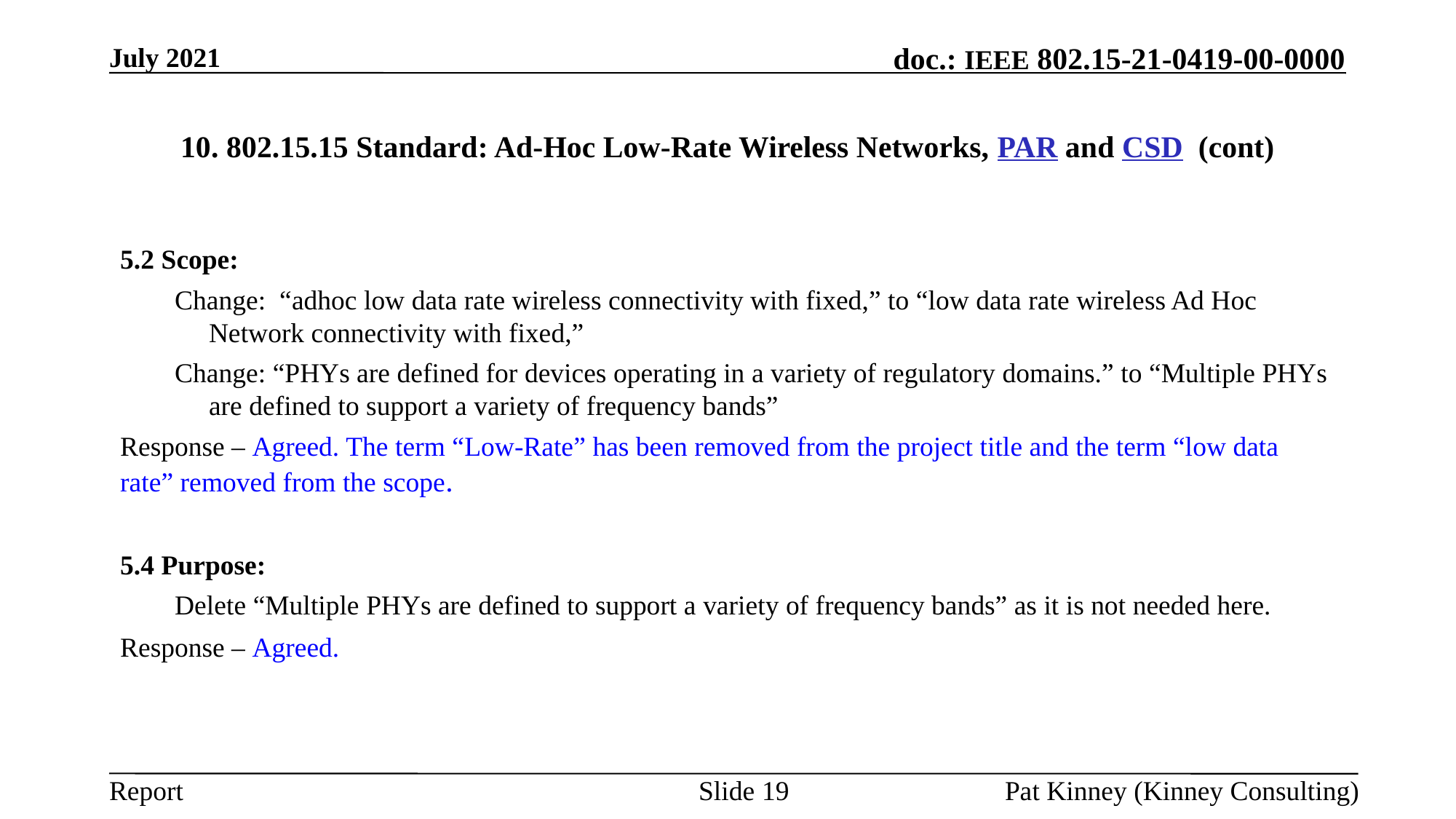

July 2021
# 10. 802.15.15 Standard: Ad-Hoc Low-Rate Wireless Networks, PAR and CSD  (cont)
5.2 Scope:
Change:  “adhoc low data rate wireless connectivity with fixed,” to “low data rate wireless Ad Hoc Network connectivity with fixed,”
Change: “PHYs are defined for devices operating in a variety of regulatory domains.” to “Multiple PHYs are defined to support a variety of frequency bands”
Response – Agreed. The term “Low-Rate” has been removed from the project title and the term “low data rate” removed from the scope.

5.4 Purpose:
Delete “Multiple PHYs are defined to support a variety of frequency bands” as it is not needed here.
Response – Agreed.

Pat Kinney (Kinney Consulting)
Slide 19